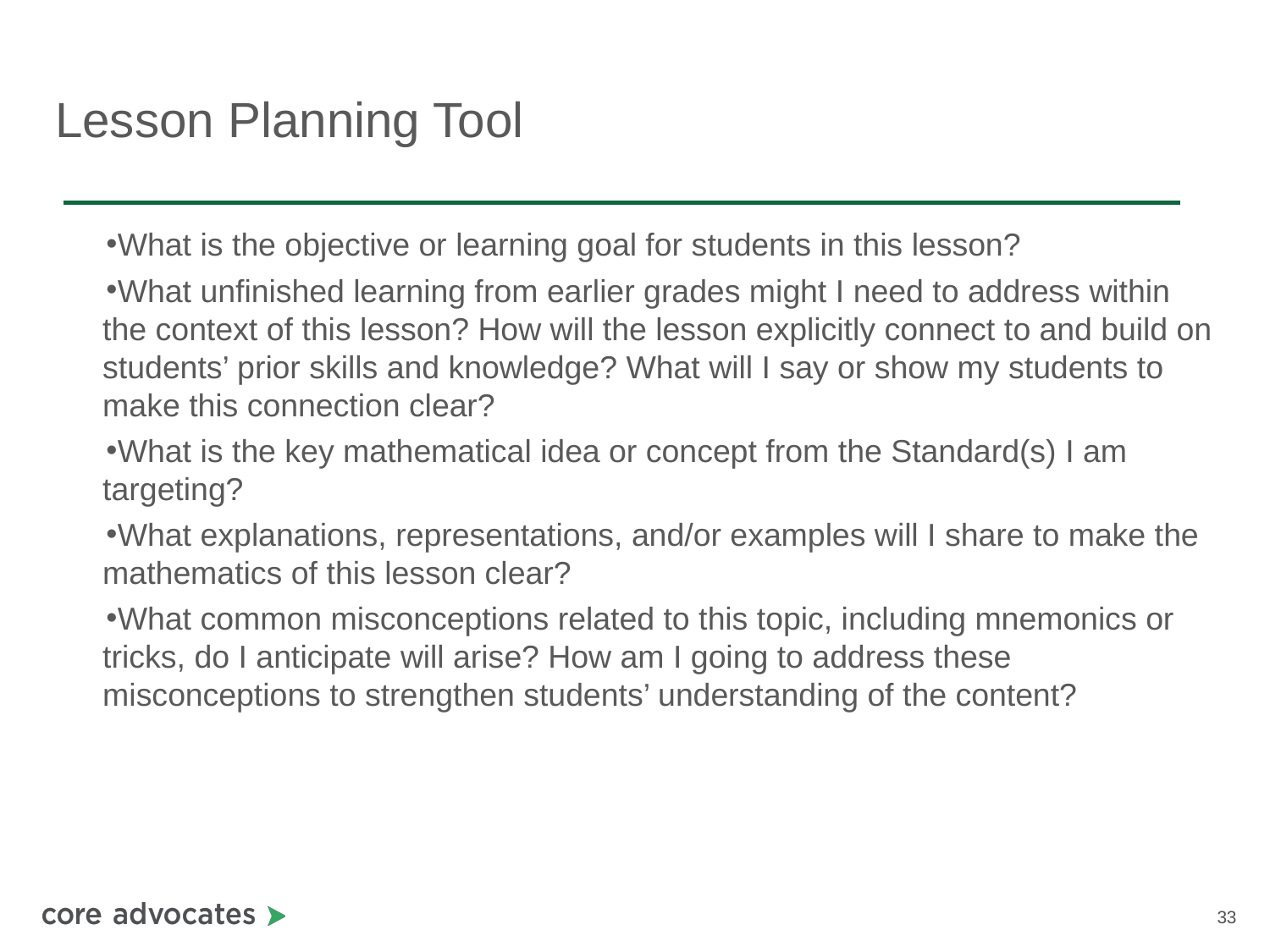

# Lesson Planning Tool
What is the objective or learning goal for students in this lesson?
What unfinished learning from earlier grades might I need to address within the context of this lesson? How will the lesson explicitly connect to and build on students’ prior skills and knowledge? What will I say or show my students to make this connection clear?
What is the key mathematical idea or concept from the Standard(s) I am targeting?
What explanations, representations, and/or examples will I share to make the mathematics of this lesson clear?
What common misconceptions related to this topic, including mnemonics or tricks, do I anticipate will arise? How am I going to address these misconceptions to strengthen students’ understanding of the content?